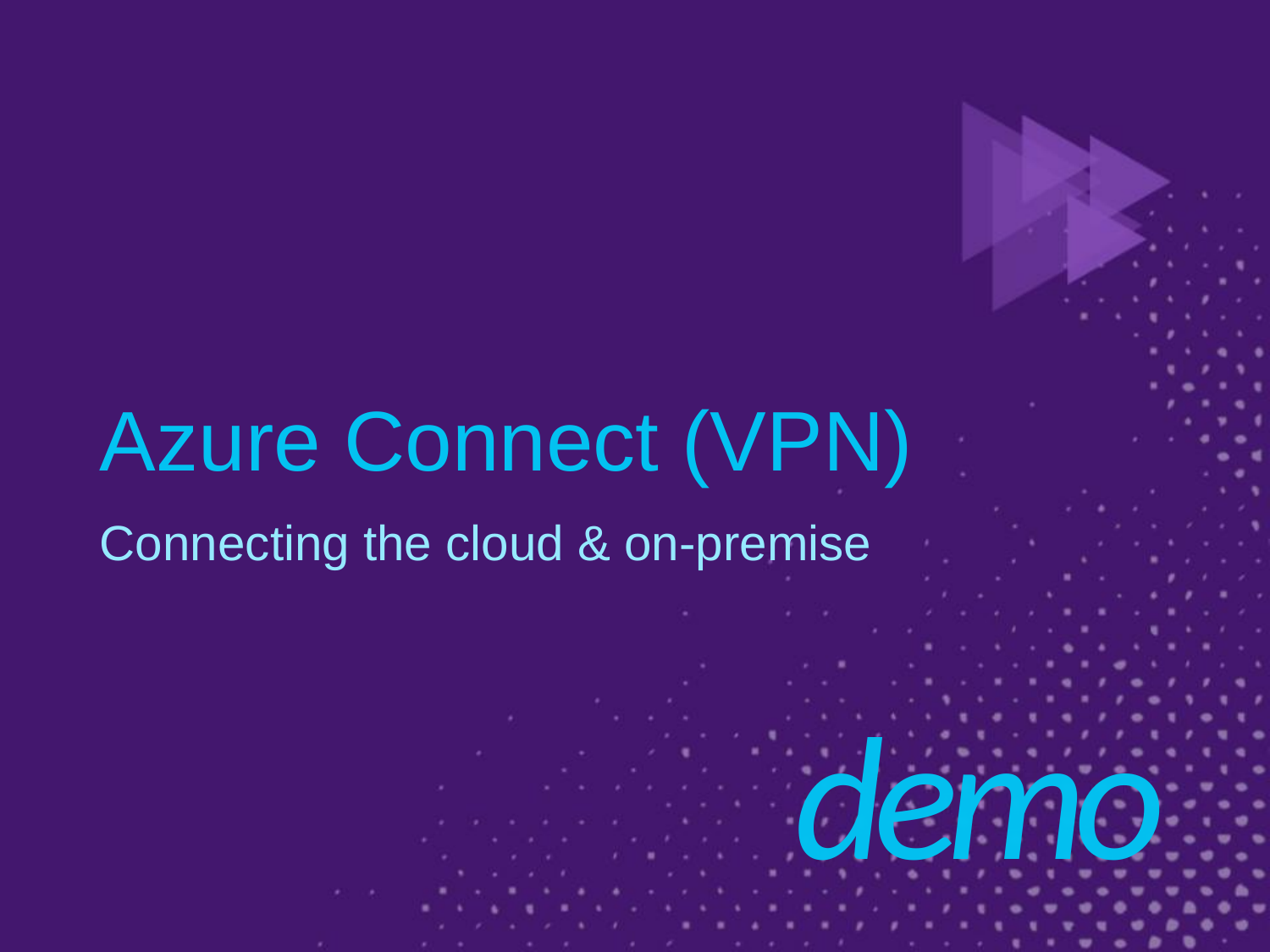

# Azure Connect (VPN)
Connecting the cloud & on-premise
demo